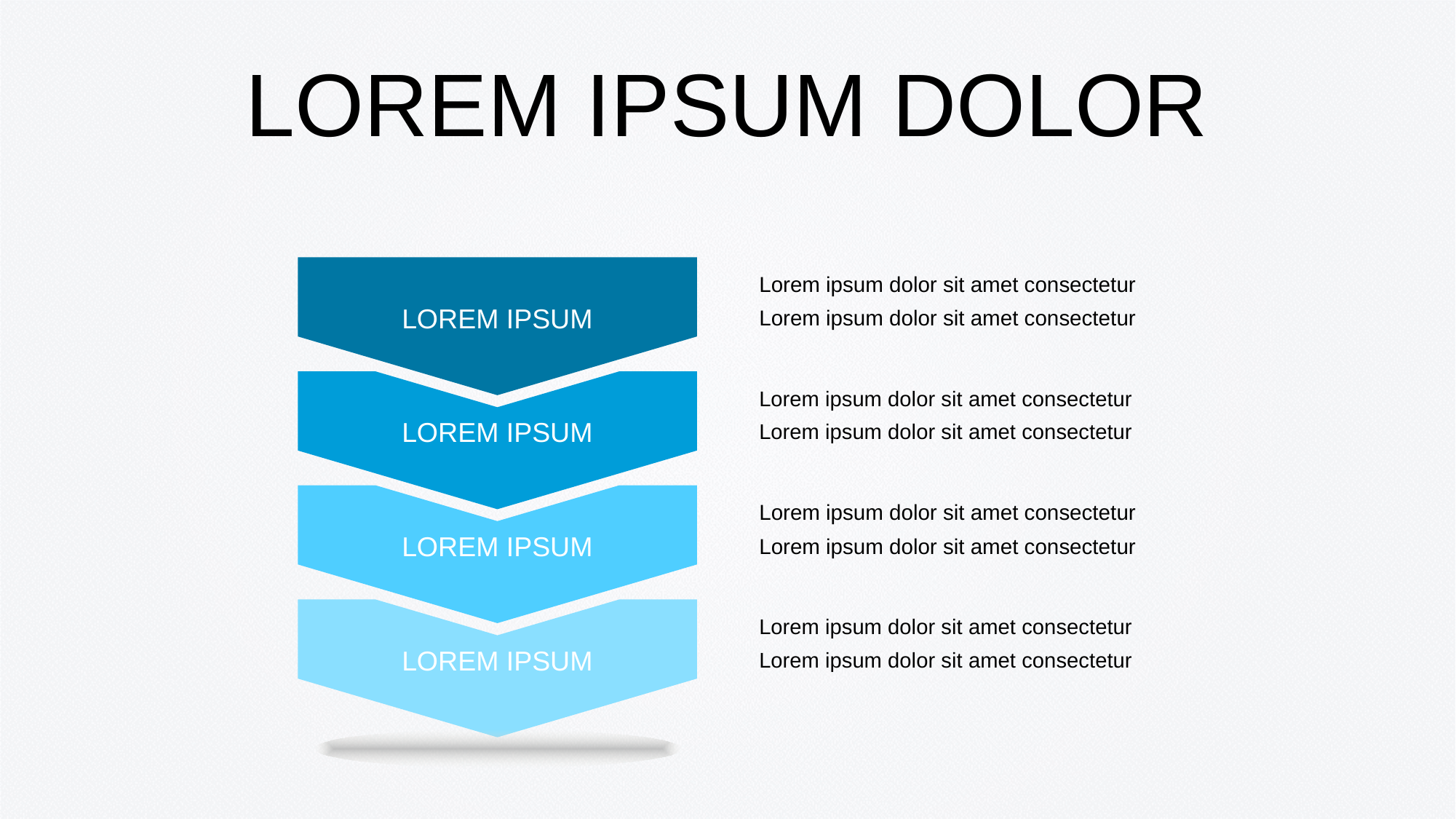

# LOREM IPSUM DOLOR
LOREM IPSUM
Lorem ipsum dolor sit amet consectetur
Lorem ipsum dolor sit amet consectetur
LOREM IPSUM
Lorem ipsum dolor sit amet consectetur
Lorem ipsum dolor sit amet consectetur
Lorem ipsum dolor sit amet consectetur
Lorem ipsum dolor sit amet consectetur
LOREM IPSUM
LOREM IPSUM
Lorem ipsum dolor sit amet consectetur
Lorem ipsum dolor sit amet consectetur